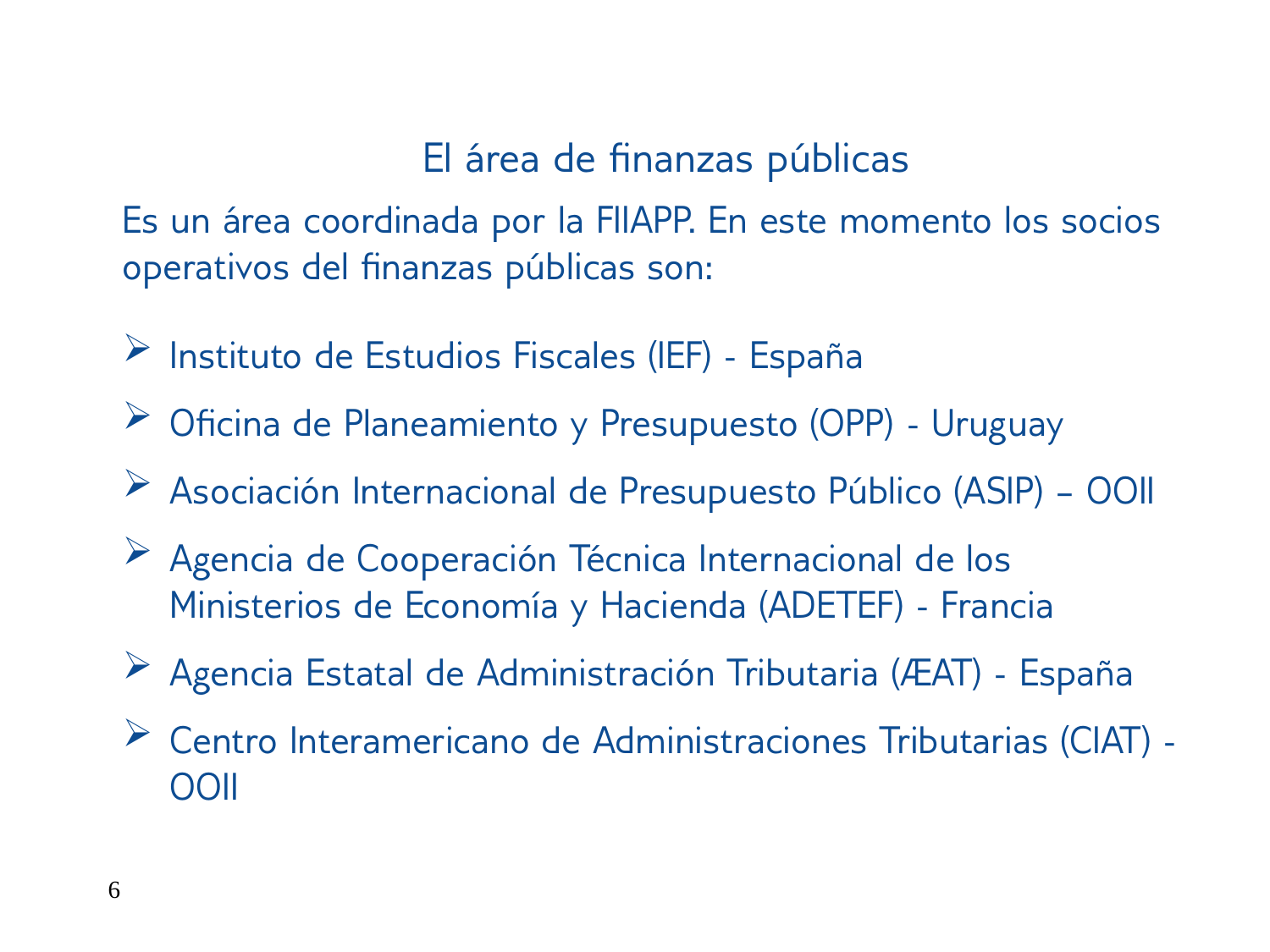

El área de finanzas públicas
Es un área coordinada por la FIIAPP. En este momento los socios operativos del finanzas públicas son:
Instituto de Estudios Fiscales (IEF) - España
Oficina de Planeamiento y Presupuesto (OPP) - Uruguay
Asociación Internacional de Presupuesto Público (ASIP) – OOII
Agencia de Cooperación Técnica Internacional de los Ministerios de Economía y Hacienda (ADETEF) - Francia
Agencia Estatal de Administración Tributaria (AEAT) - España
Centro Interamericano de Administraciones Tributarias (CIAT) - OOII

6